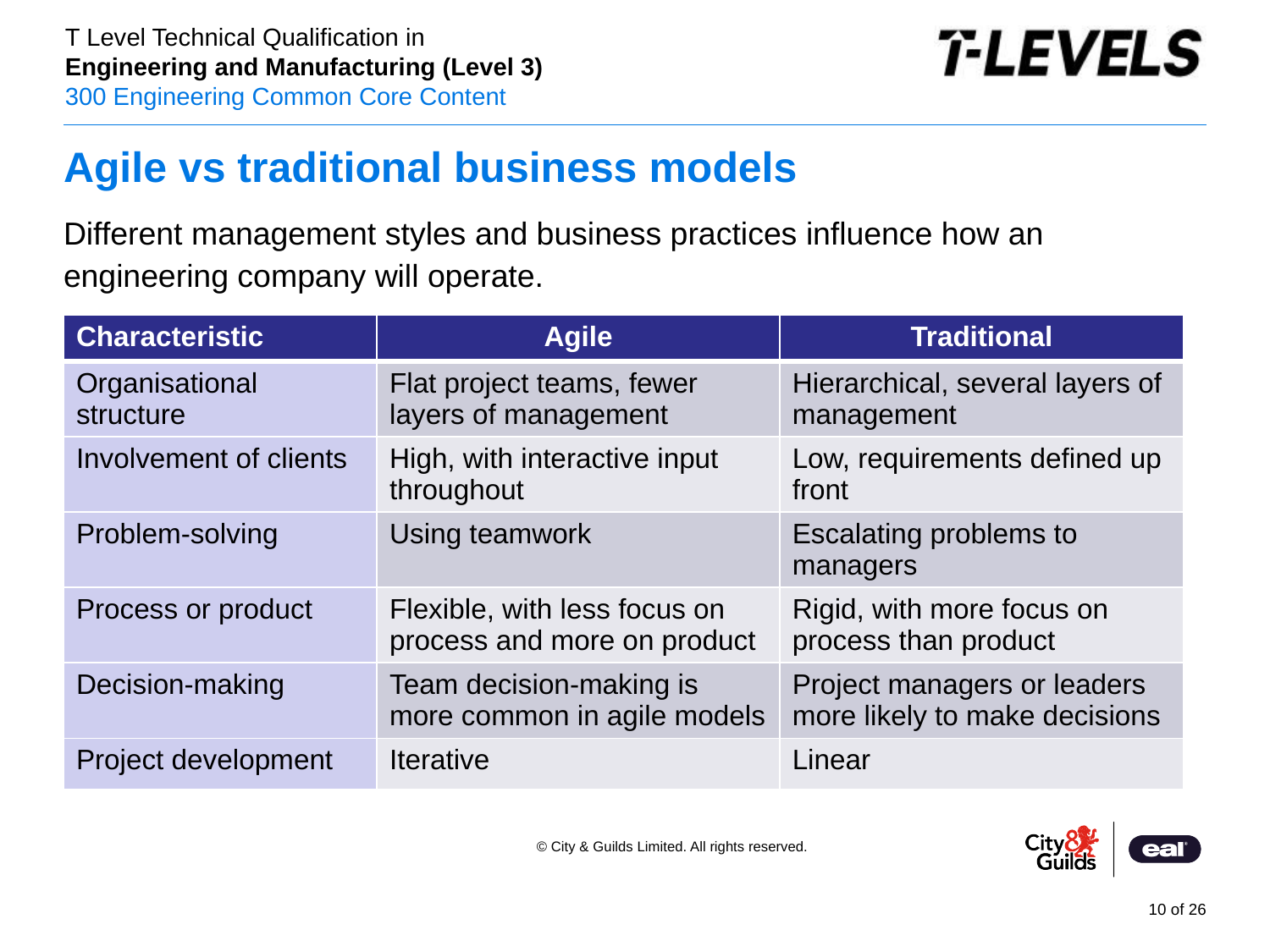

# Agile vs traditional business models
Different management styles and business practices influence how an engineering company will operate.
| Characteristic | Agile | Traditional |
| --- | --- | --- |
| Organisational structure | Flat project teams, fewer layers of management | Hierarchical, several layers of management |
| Involvement of clients | High, with interactive input throughout | Low, requirements defined up front |
| Problem-solving | Using teamwork | Escalating problems to managers |
| Process or product | Flexible, with less focus on process and more on product | Rigid, with more focus on process than product |
| Decision-making | Team decision-making is more common in agile models | Project managers or leaders more likely to make decisions |
| Project development | Iterative | Linear |